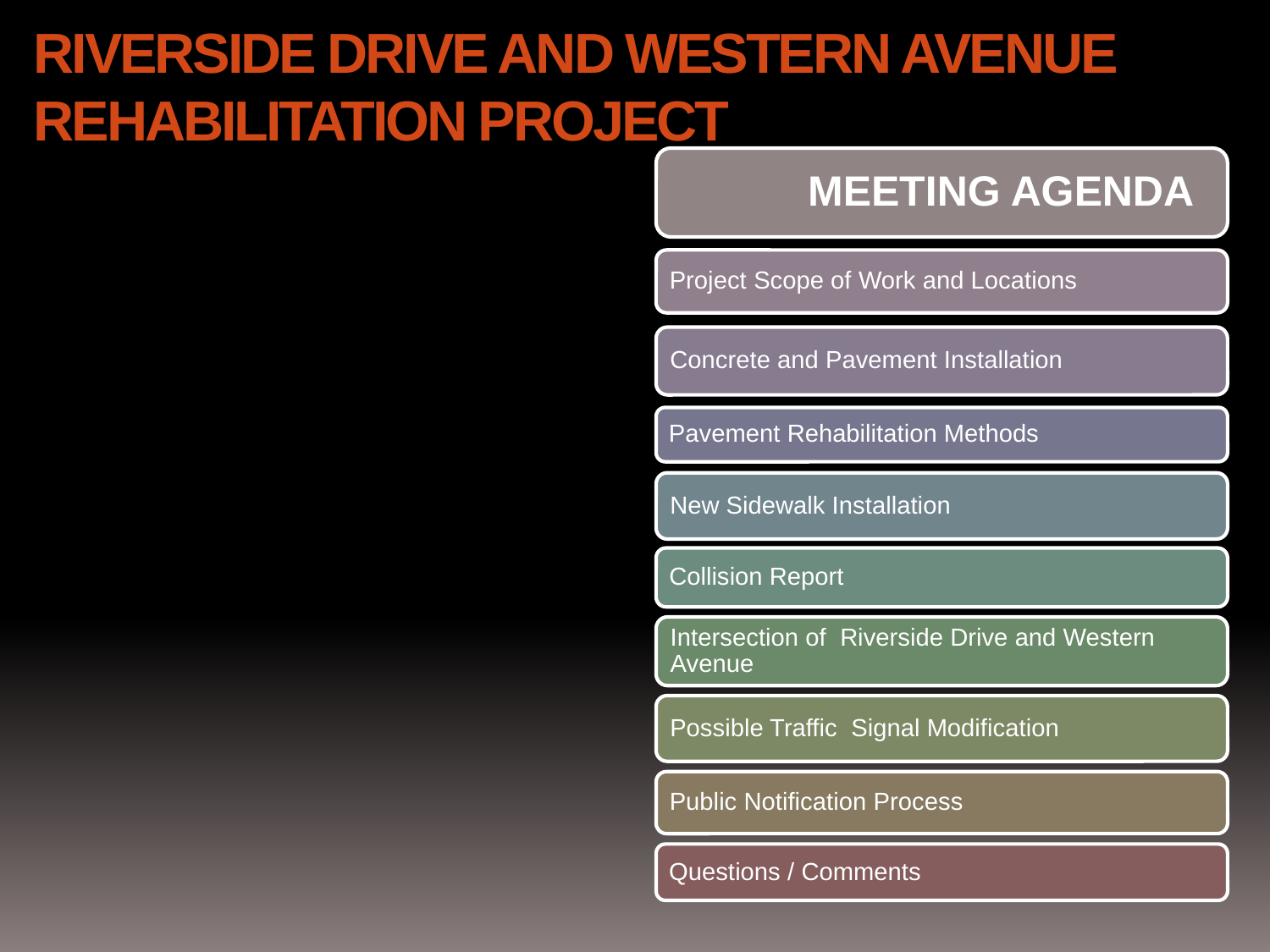

# riverside drive and western avenue REHABILITATION PROJECT
           MEETING AGENDA
Project Scope of Work and Locations
Concrete and Pavement Installation
Pavement Rehabilitation Methods
New Sidewalk Installation
Collision Report
Intersection of  Riverside Drive and Western Avenue
Possible Traffic  Signal Modification
Public Notification Process
Questions / Comments